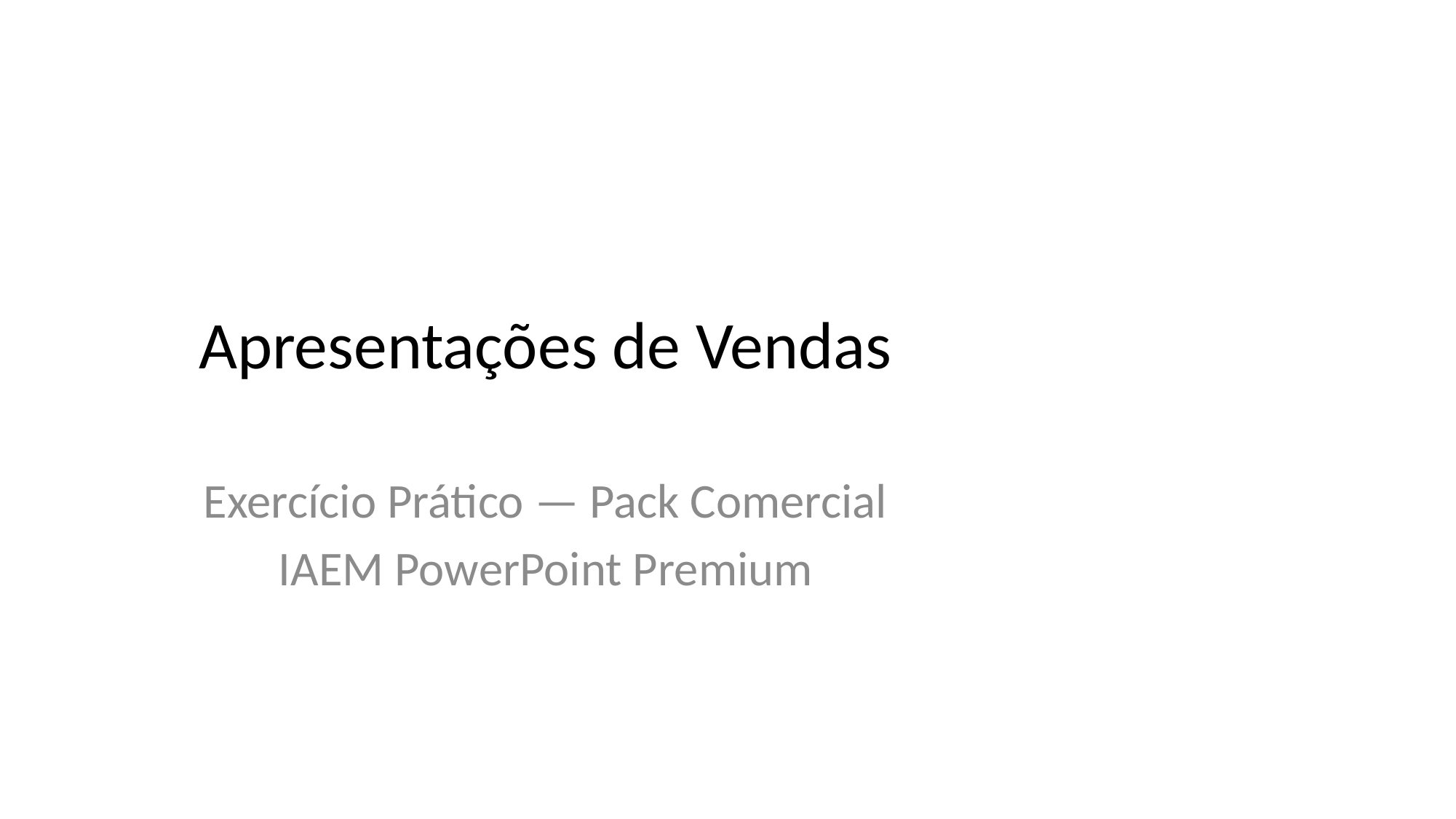

# Apresentações de Vendas
Exercício Prático — Pack Comercial
IAEM PowerPoint Premium